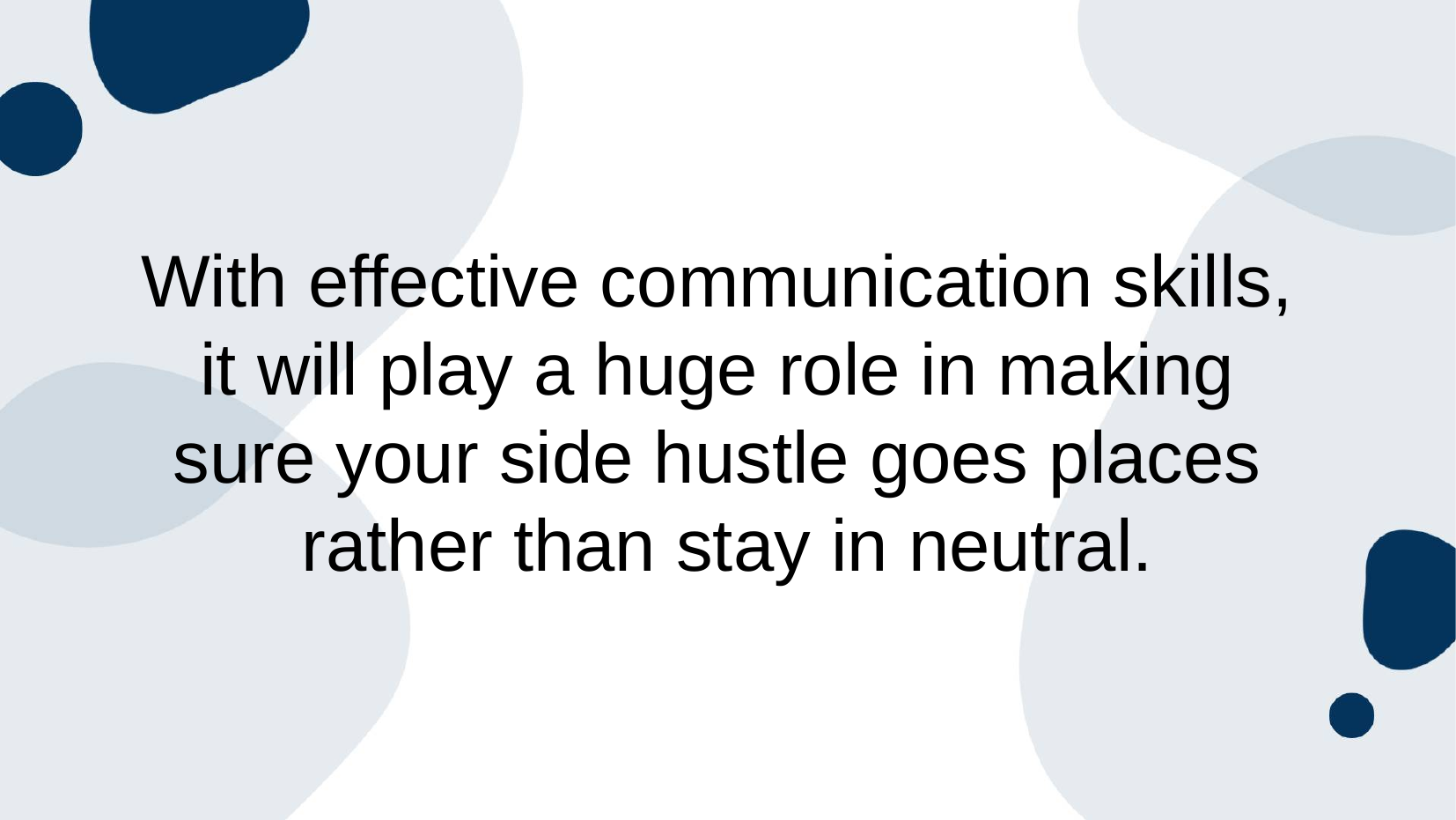

# With effective communication skills,
it will play a huge role in making
sure your side hustle goes places
rather than stay in neutral.